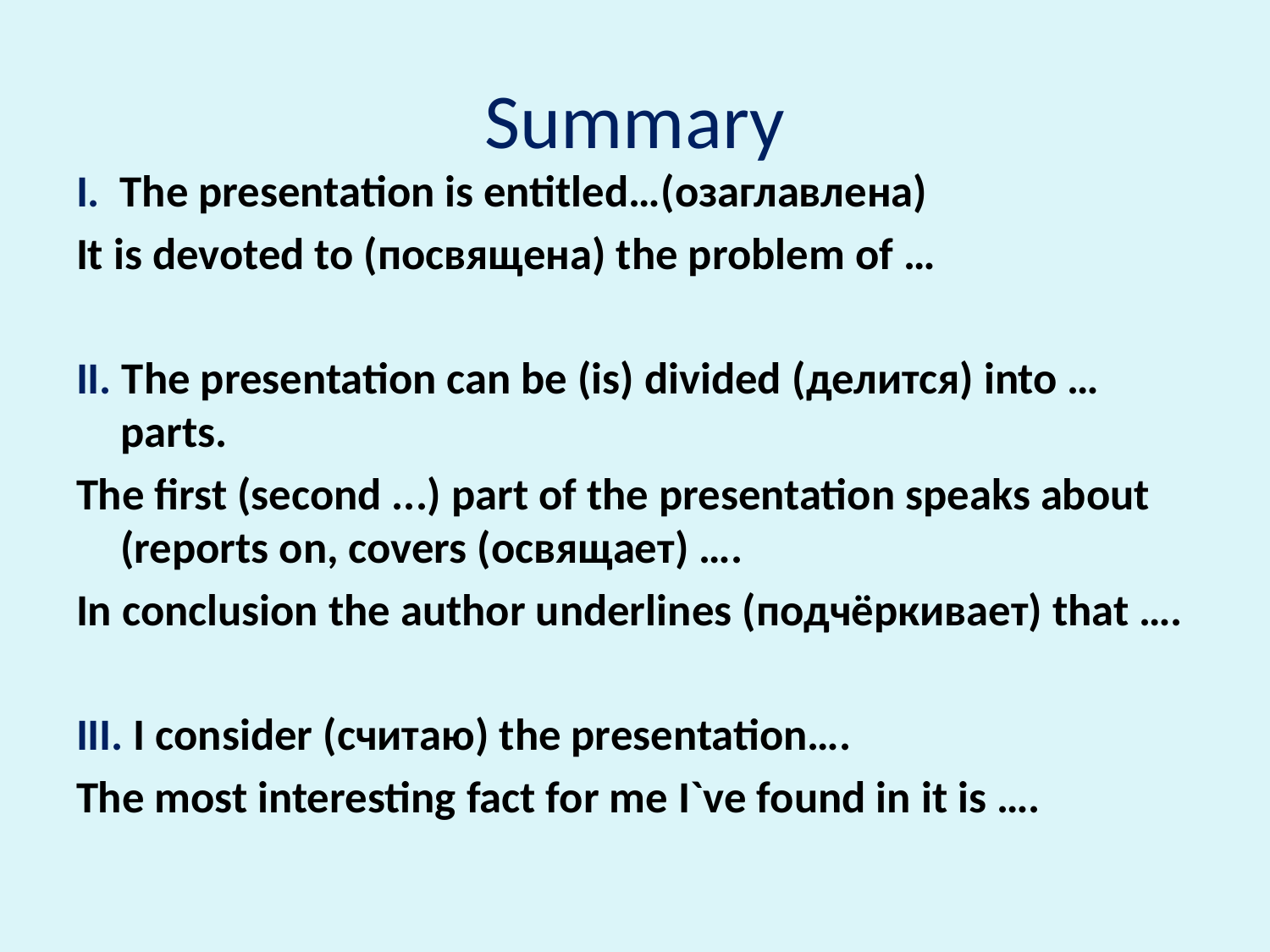

# Summary
I.  The presentation is entitled…(озаглавлена)
It is devoted to (посвящена) the problem of …

II. The presentation can be (is) divided (делится) into … parts.
The first (second ...) part of the presentation speaks about (reports on, covers (освящает) ….
In conclusion the author underlines (подчёркивает) that ….

III. I consider (считаю) the presentation….
The most interesting fact for me I`ve found in it is ….